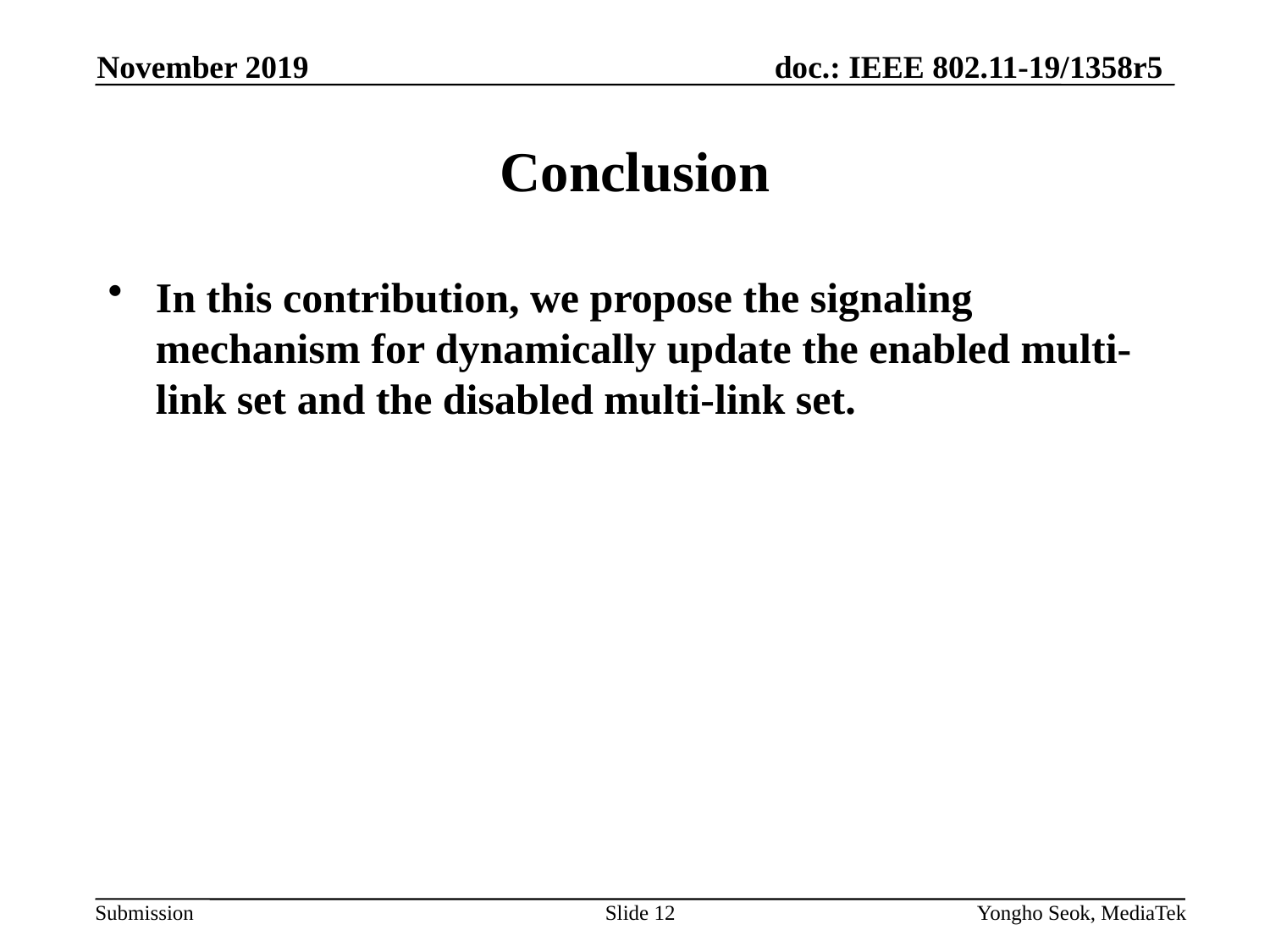

November 2019
# Conclusion
In this contribution, we propose the signaling mechanism for dynamically update the enabled multi-link set and the disabled multi-link set.
Slide 12
Yongho Seok, MediaTek